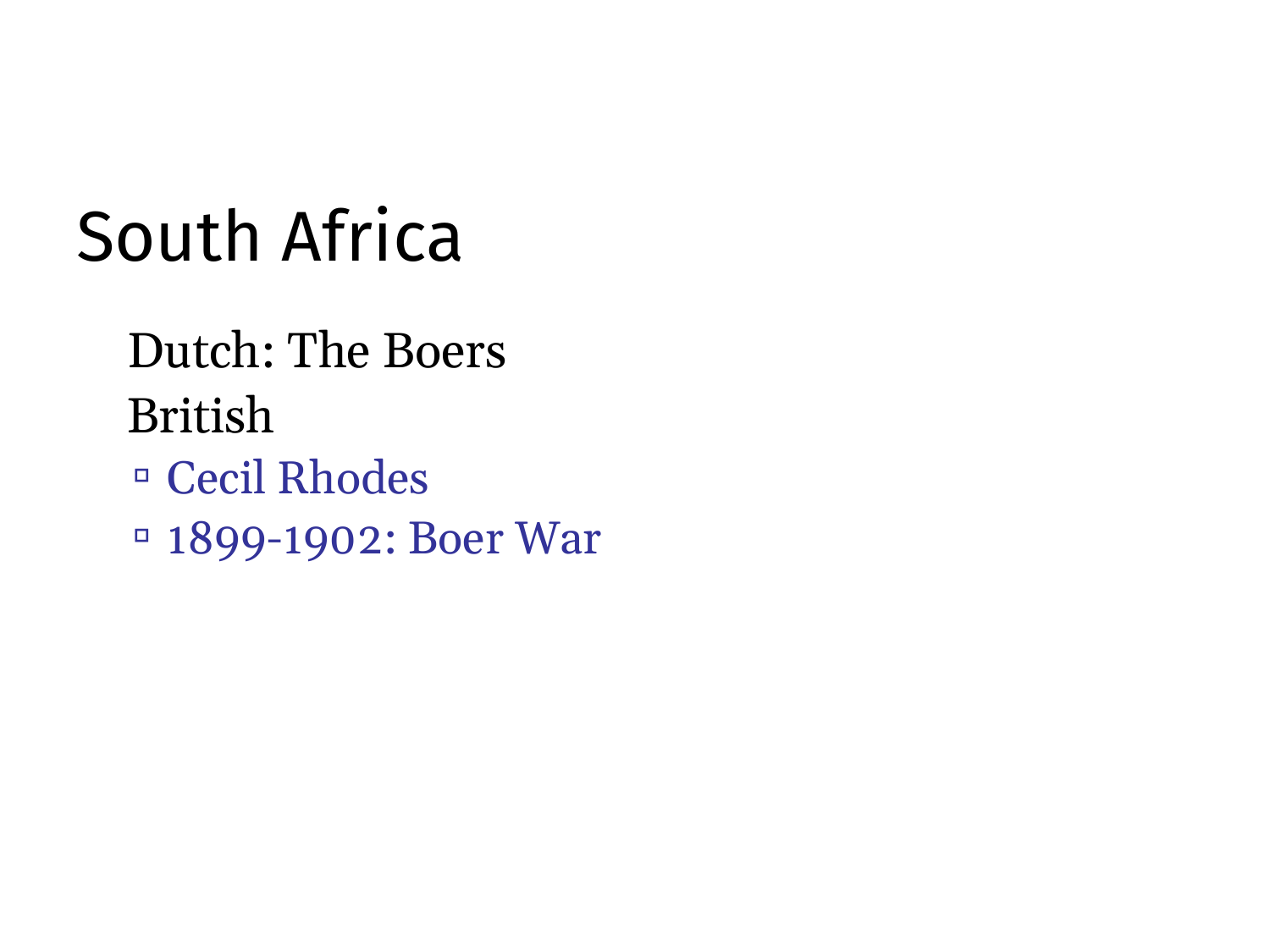

# South Africa
Dutch: The Boers
British
Cecil Rhodes
1899-1902: Boer War